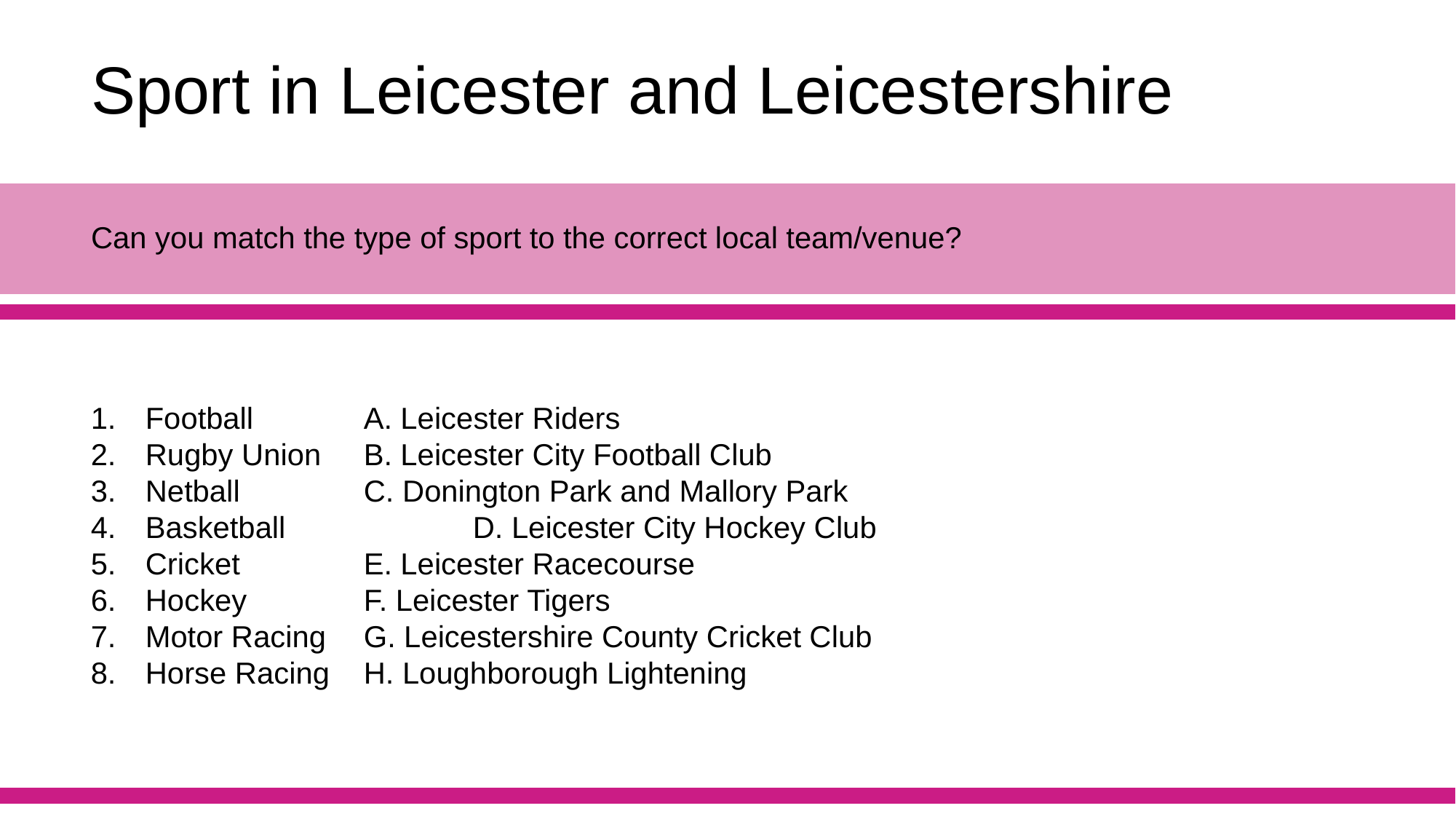

# Sport in Leicester and Leicestershire

Can you match the type of sport to the correct local team/venue?
Football		A. Leicester Riders
Rugby Union	B. Leicester City Football Club
Netball		C. Donington Park and Mallory Park
Basketball		D. Leicester City Hockey Club
Cricket		E. Leicester Racecourse
Hockey		F. Leicester Tigers
Motor Racing	G. Leicestershire County Cricket Club
Horse Racing	H. Loughborough Lightening